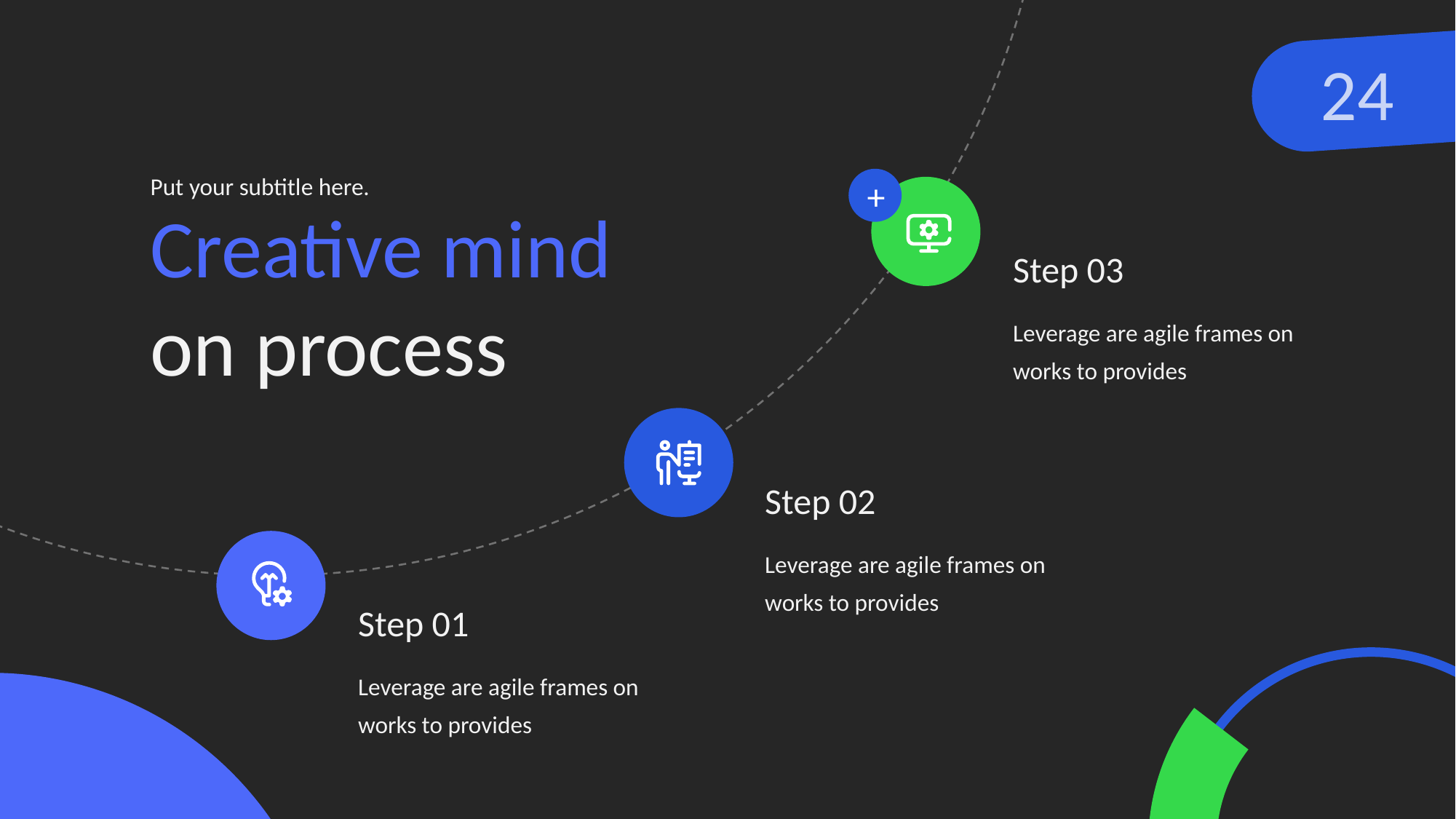

24
Put your subtitle here.
Creative mind on process
+

Step 03
Leverage are agile frames on works to provides

Step 02

Leverage are agile frames on works to provides
Step 01

Leverage are agile frames on works to provides